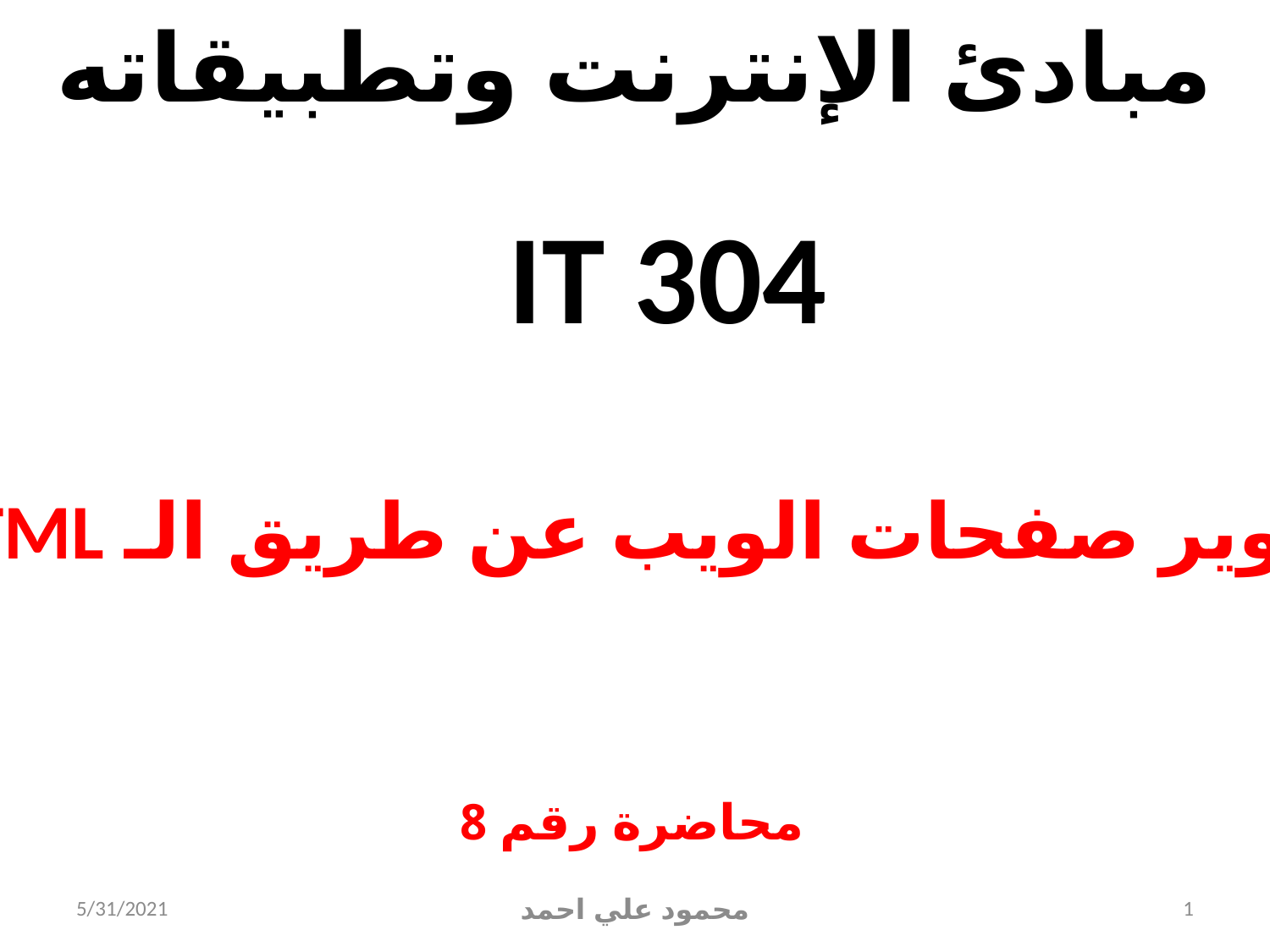

مبادئ الإنترنت وتطبيقاته
IT 304
تطوير صفحات الويب عن طريق الـ HTML
محاضرة رقم 8
5/31/2021
محمود علي احمد
1